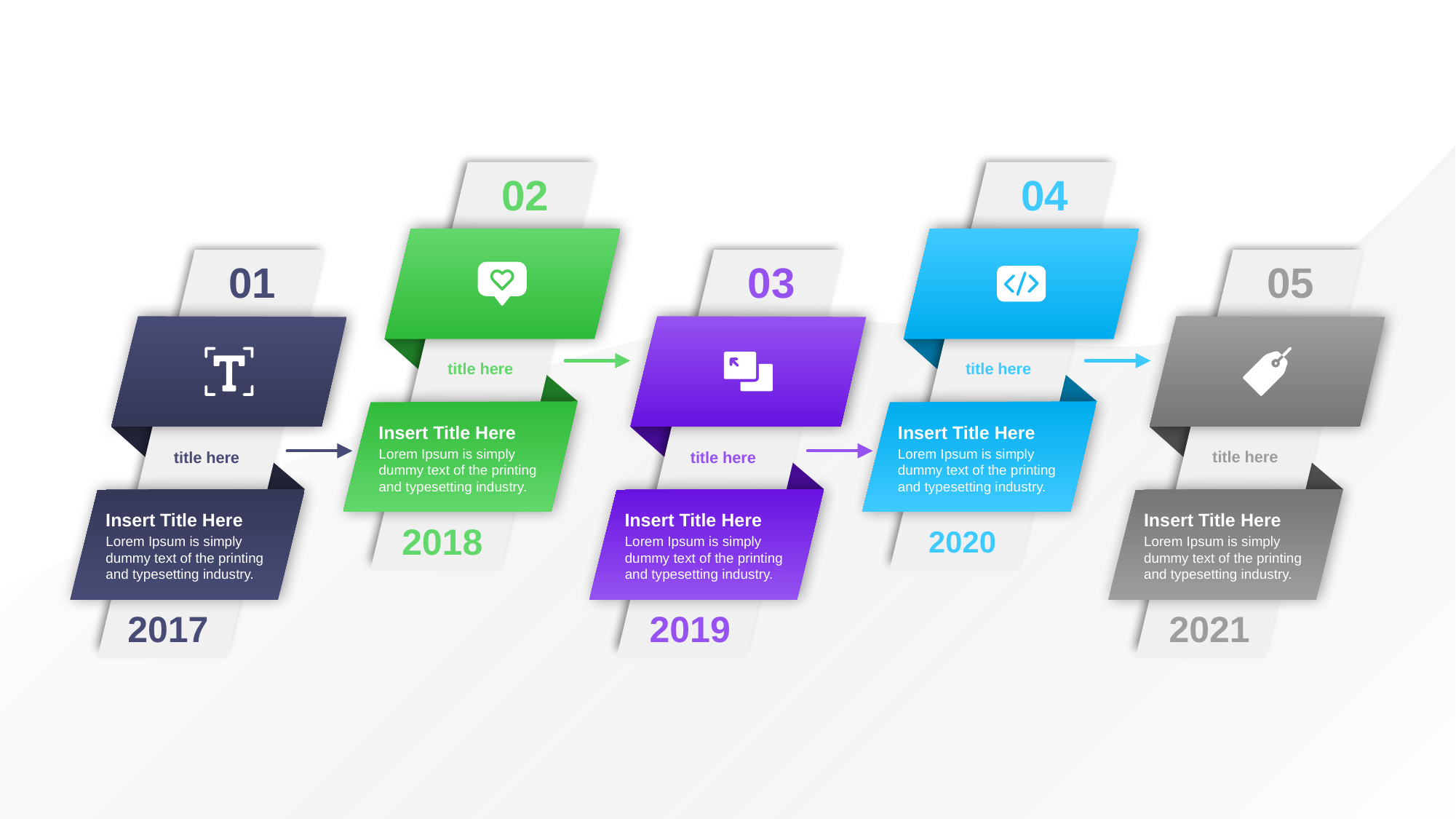

02
04

01
03
05

title here
title here

Insert Title Here
Lorem Ipsum is simply dummy text of the printing and typesetting industry.
Insert Title Here
Lorem Ipsum is simply dummy text of the printing and typesetting industry.
title here
title here
title here

Insert Title Here
Lorem Ipsum is simply dummy text of the printing and typesetting industry.
Insert Title Here
Lorem Ipsum is simply dummy text of the printing and typesetting industry.
Insert Title Here
Lorem Ipsum is simply dummy text of the printing and typesetting industry.
2018
2020
2017
2019
2021